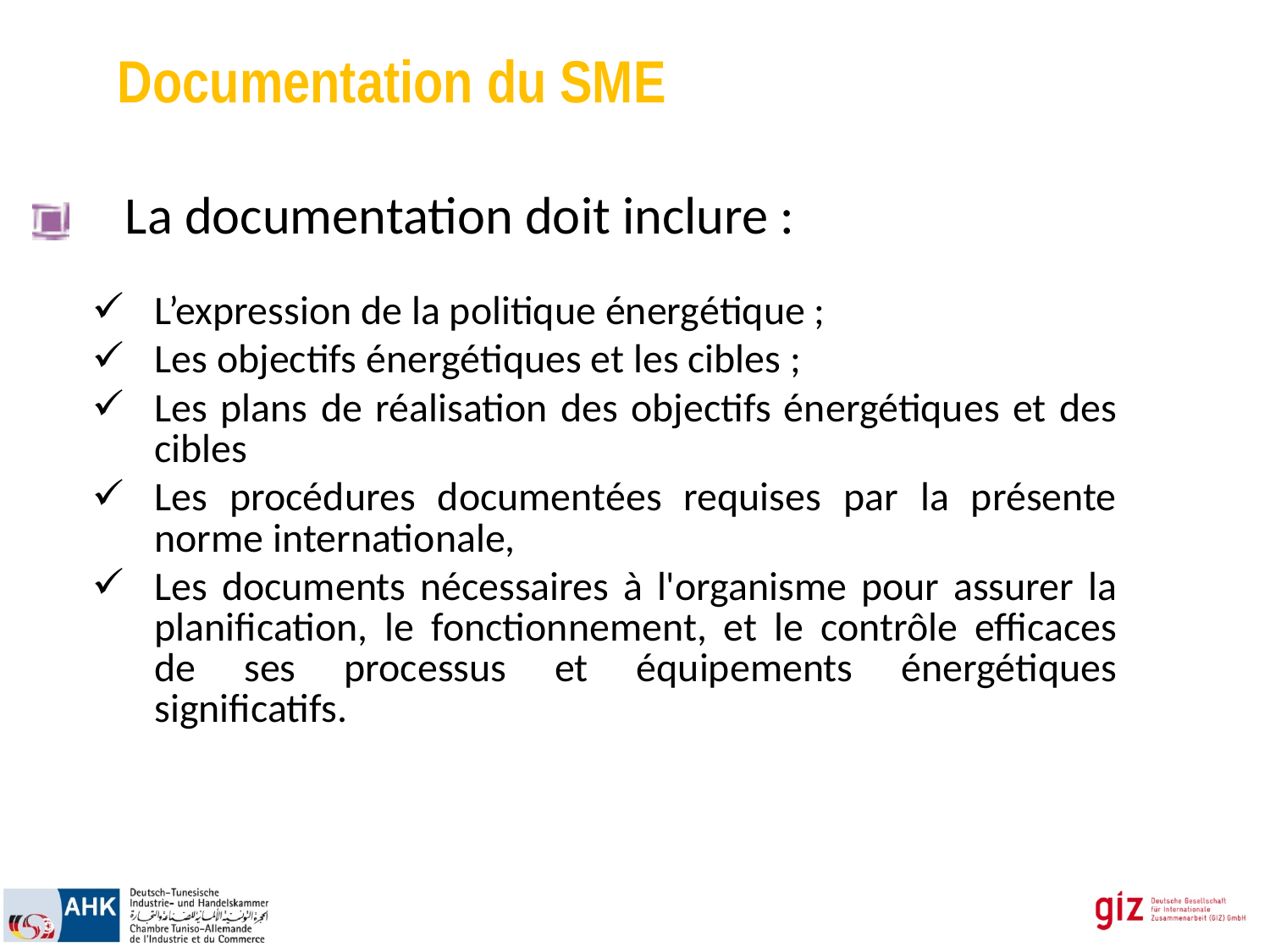

Documentation du SME
 La documentation doit inclure :
L’expression de la politique énergétique ;
Les objectifs énergétiques et les cibles ;
Les plans de réalisation des objectifs énergétiques et des cibles
Les procédures documentées requises par la présente norme internationale,
Les documents nécessaires à l'organisme pour assurer la planification, le fonctionnement, et le contrôle efficaces de ses processus et équipements énergétiques significatifs.